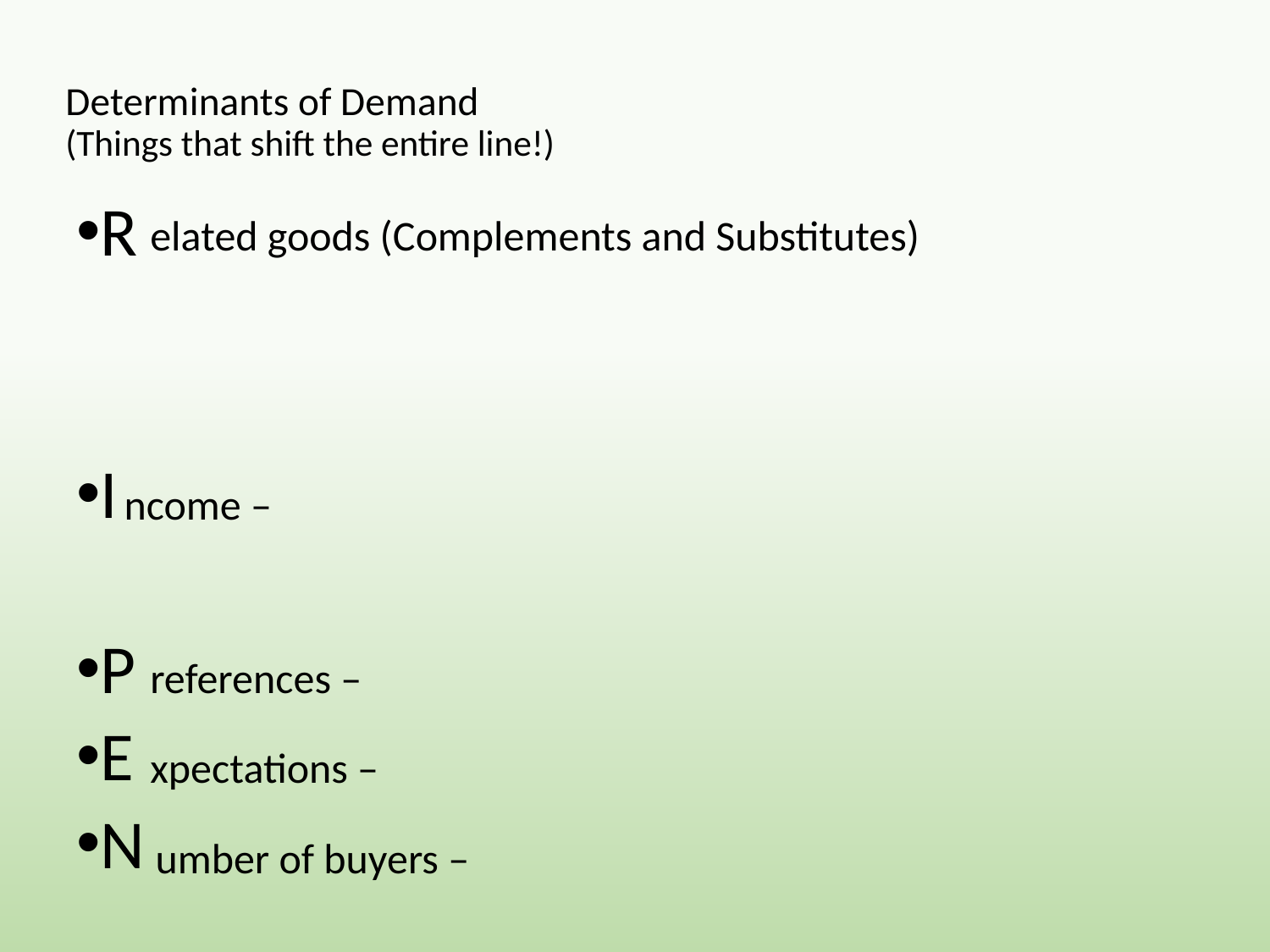

# Determinants of Demand (Things that shift the entire line!)
R

I

P
E
N
elated goods (Complements and Substitutes)
ncome –
references –
xpectations –
umber of buyers –